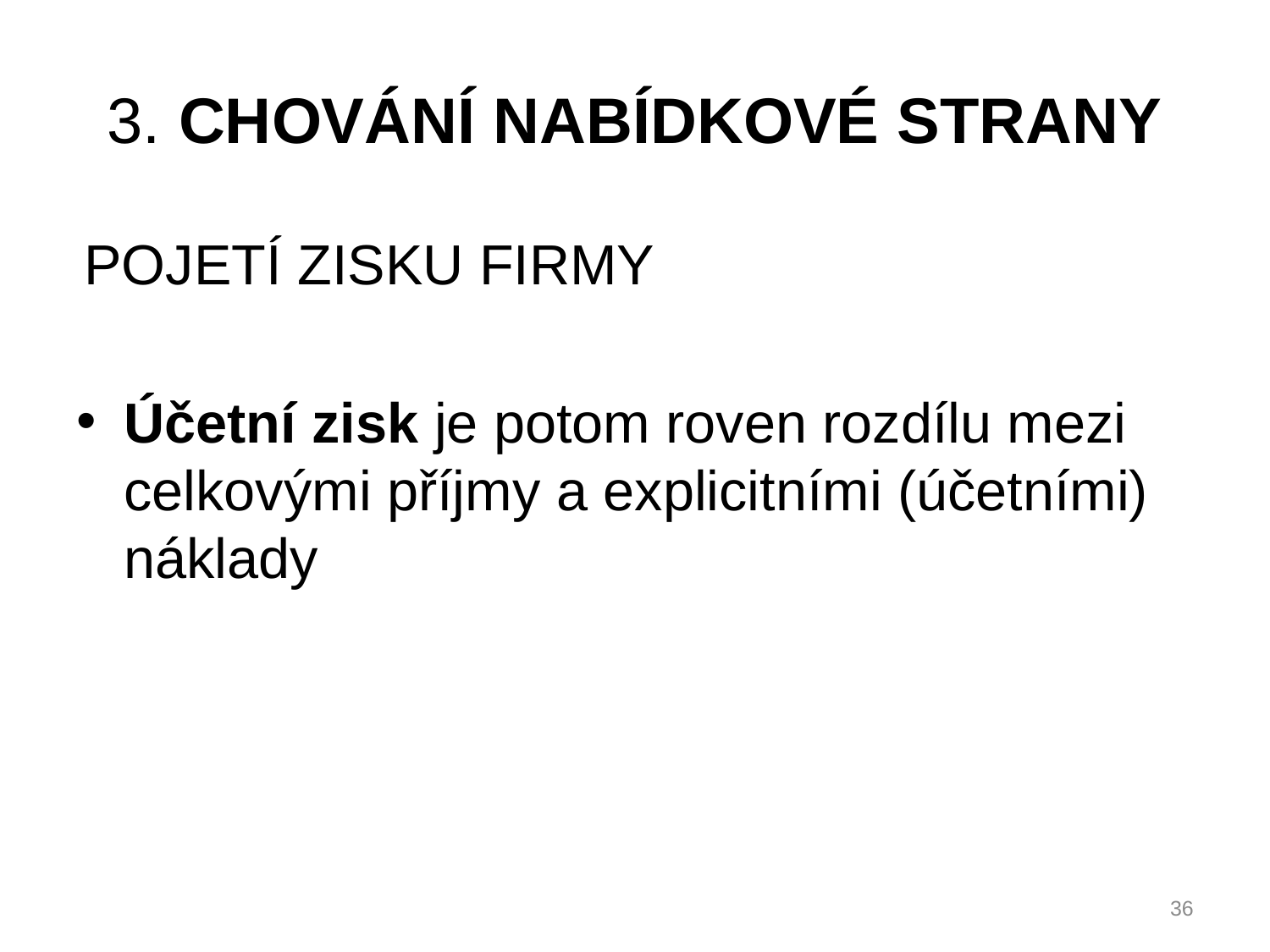

# 3. chování NABÍDKOVÉ strany
POJETÍ ZISKU FIRMY

Účetní zisk je potom roven rozdílu mezi celkovými příjmy a explicitními (účetními) náklady
36